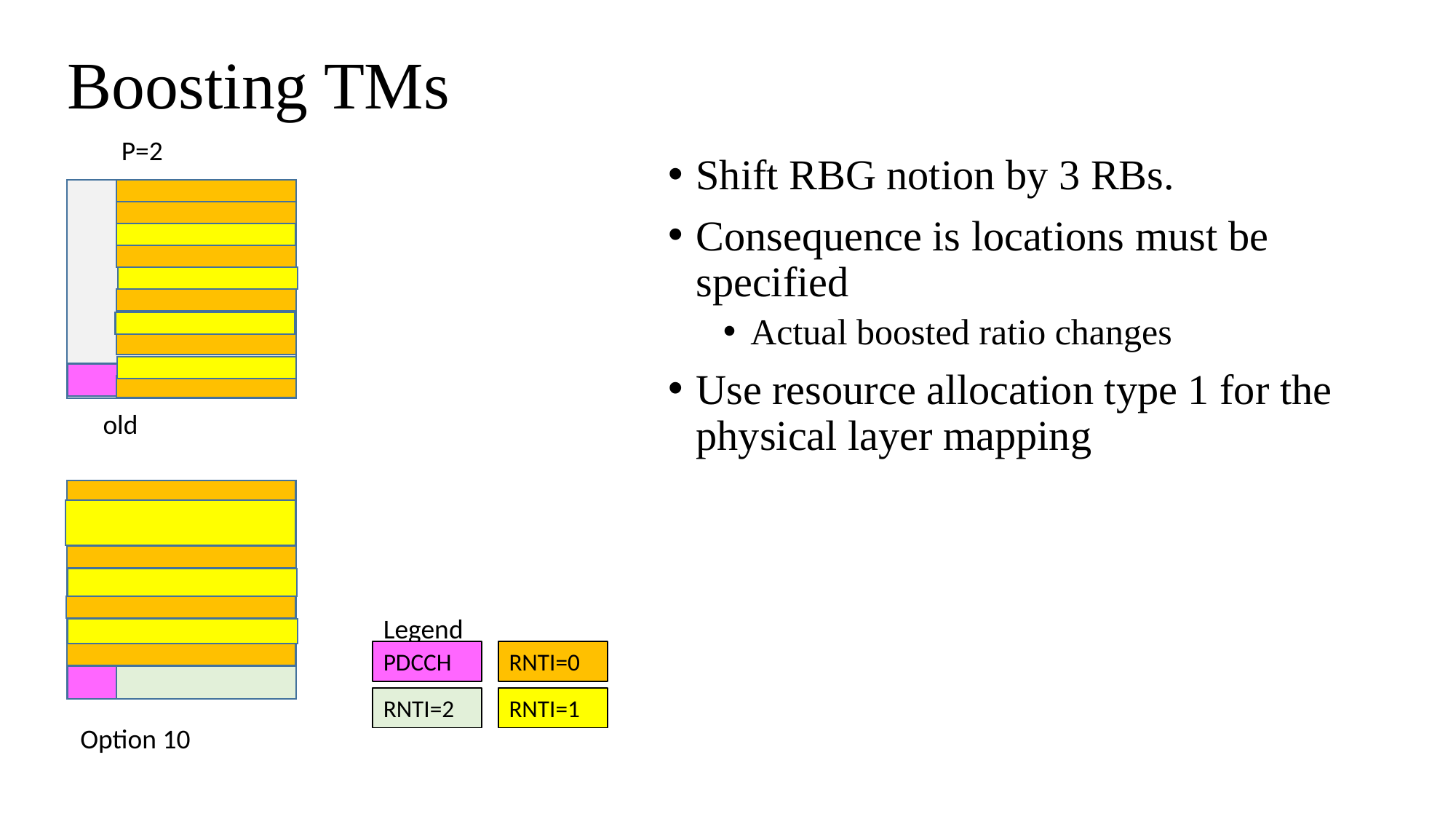

# Boosting TMs
P=2
Shift RBG notion by 3 RBs.
Consequence is locations must be specified
Actual boosted ratio changes
Use resource allocation type 1 for the physical layer mapping

old

Legend

PDCCH
RNTI=0

RNTI=2
RNTI=1
Option 10